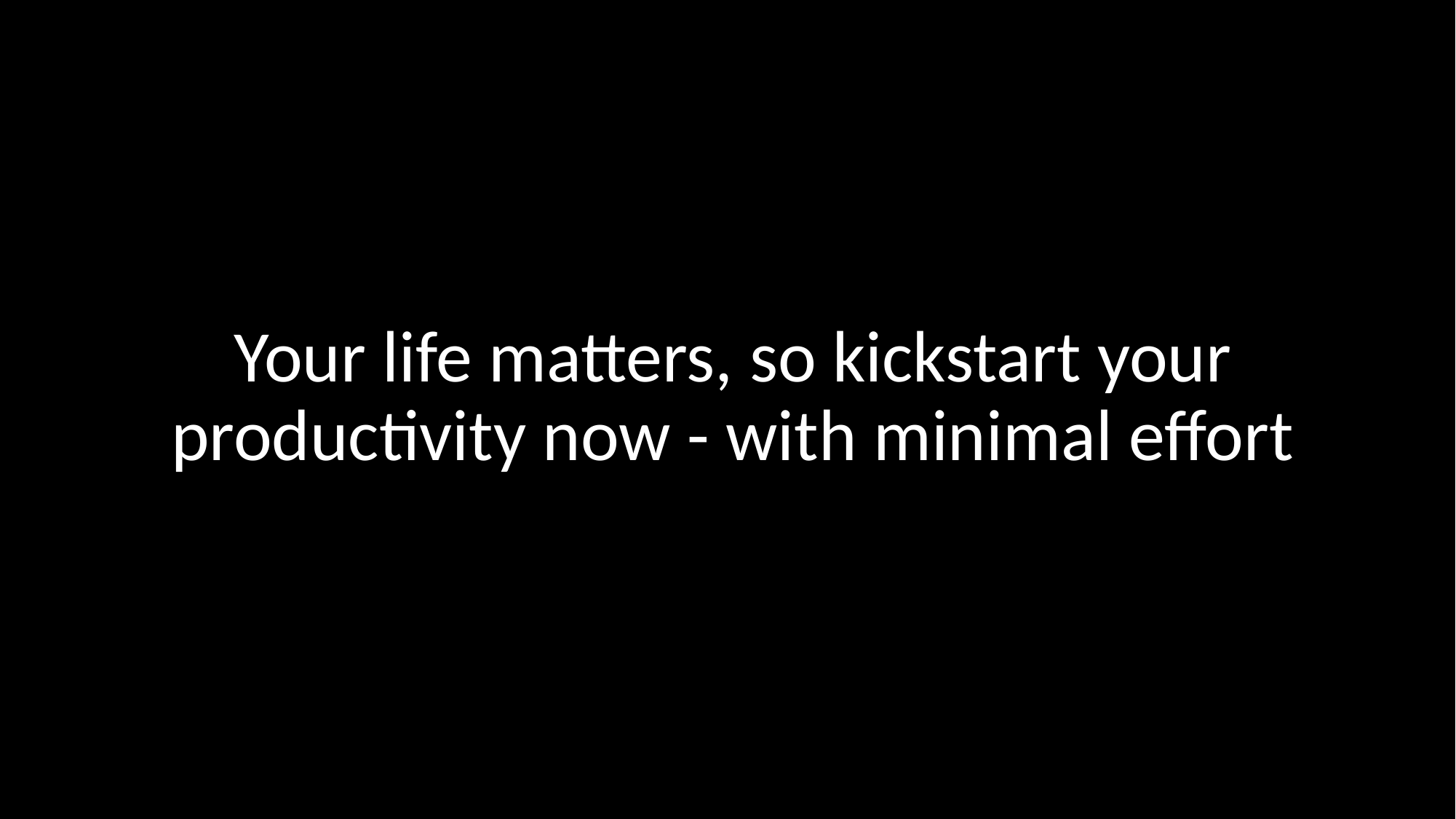

Your life matters, so kickstart your productivity now - with minimal effort